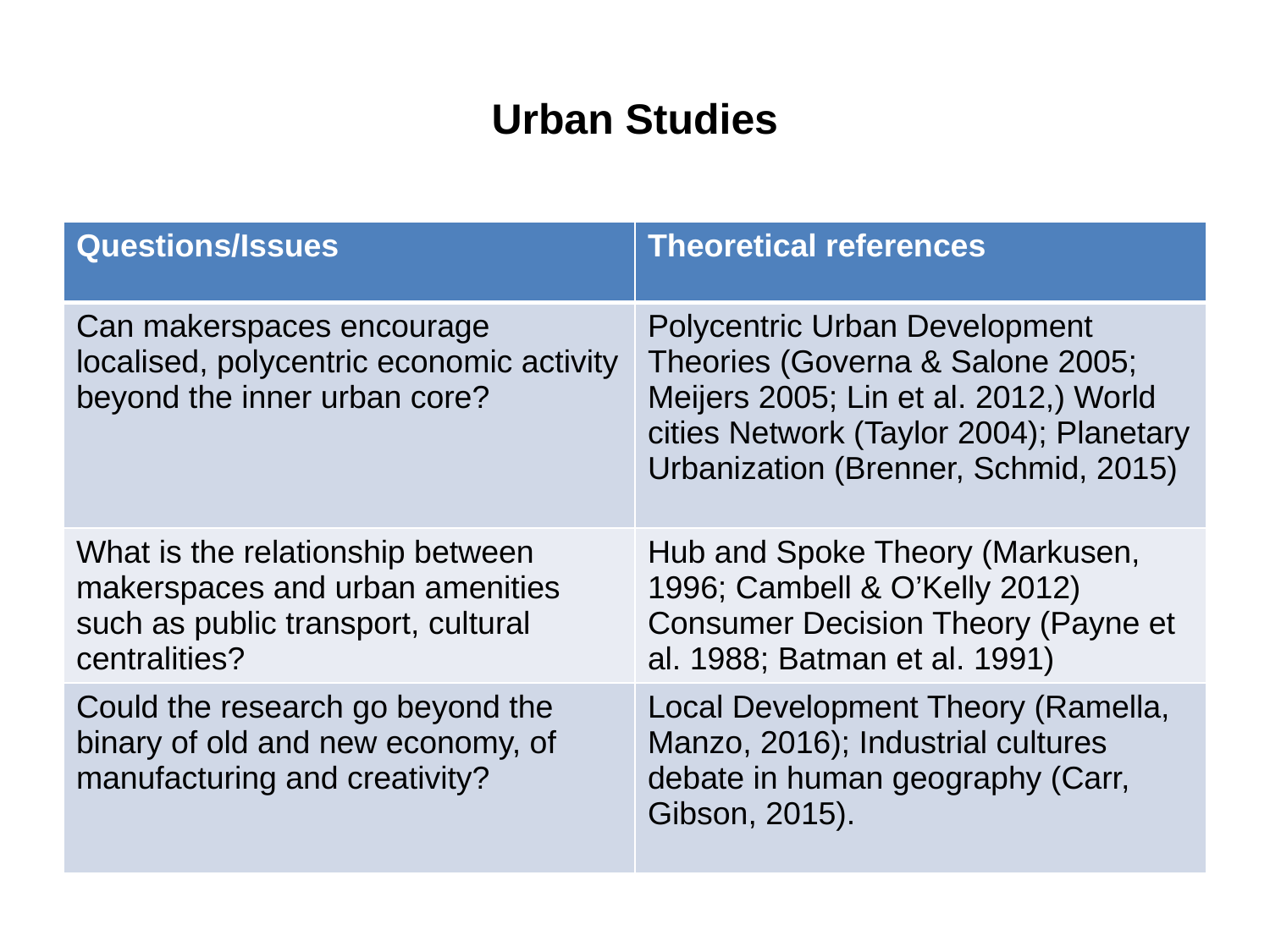

# Urban Studies
| Questions/Issues | Theoretical references |
| --- | --- |
| Can makerspaces encourage localised, polycentric economic activity beyond the inner urban core? | Polycentric Urban Development Theories (Governa & Salone 2005; Meijers 2005; Lin et al. 2012,) World cities Network (Taylor 2004); Planetary Urbanization (Brenner, Schmid, 2015) |
| What is the relationship between makerspaces and urban amenities such as public transport, cultural centralities? | Hub and Spoke Theory (Markusen, 1996; Cambell & O’Kelly 2012) Consumer Decision Theory (Payne et al. 1988; Batman et al. 1991) |
| Could the research go beyond the binary of old and new economy, of manufacturing and creativity? | Local Development Theory (Ramella, Manzo, 2016); Industrial cultures debate in human geography (Carr, Gibson, 2015). |